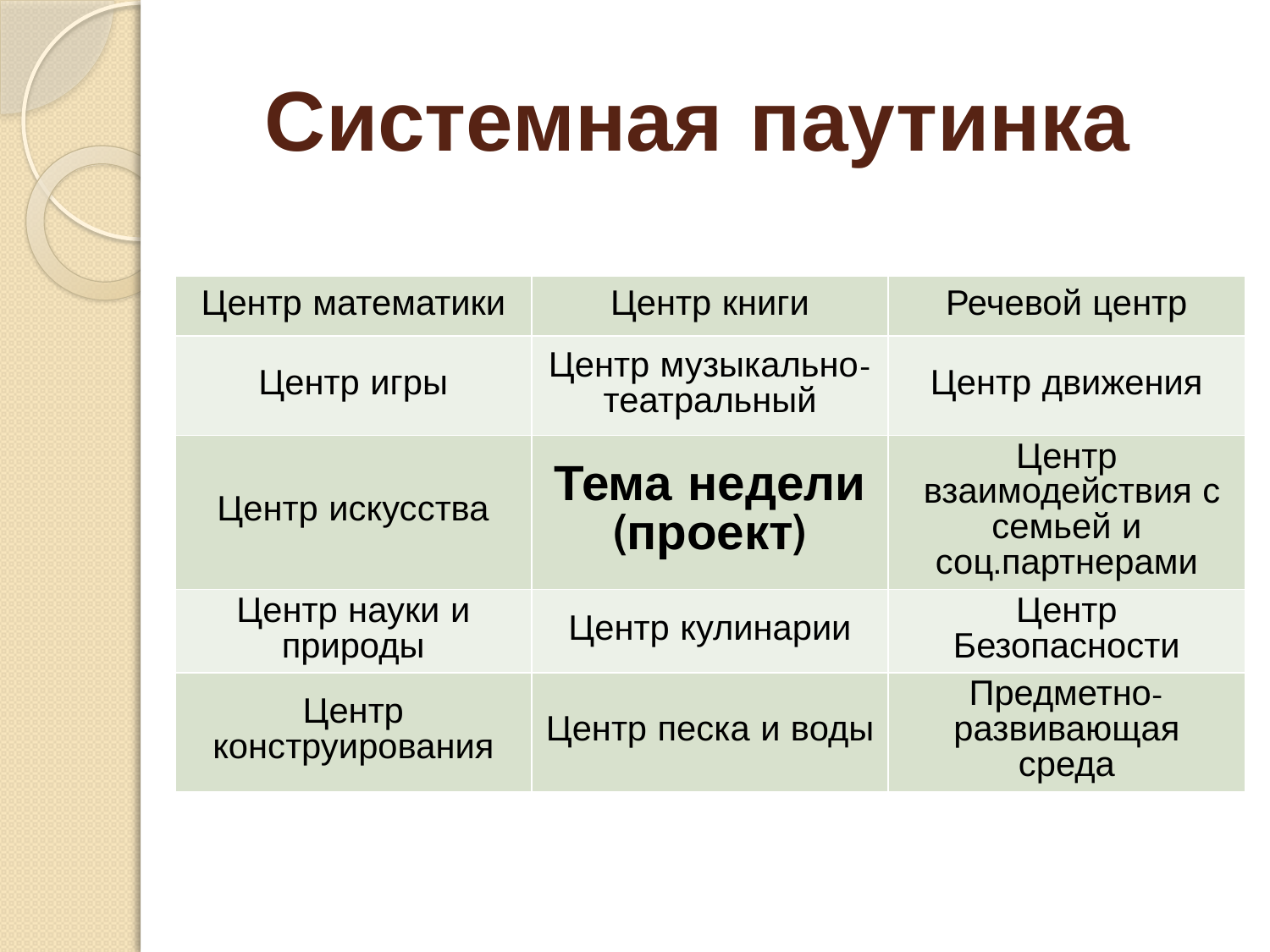

# Системная паутинка
| Центр математики | Центр книги | Речевой центр |
| --- | --- | --- |
| Центр игры | Центр музыкально-театральный | Центр движения |
| Центр искусства | Тема недели (проект) | Центр  взаимодействия с семьей и соц.партнерами |
| Центр науки и природы | Центр кулинарии | Центр Безопасности |
| Центр конструирования | Центр песка и воды | Предметно-развивающая среда |